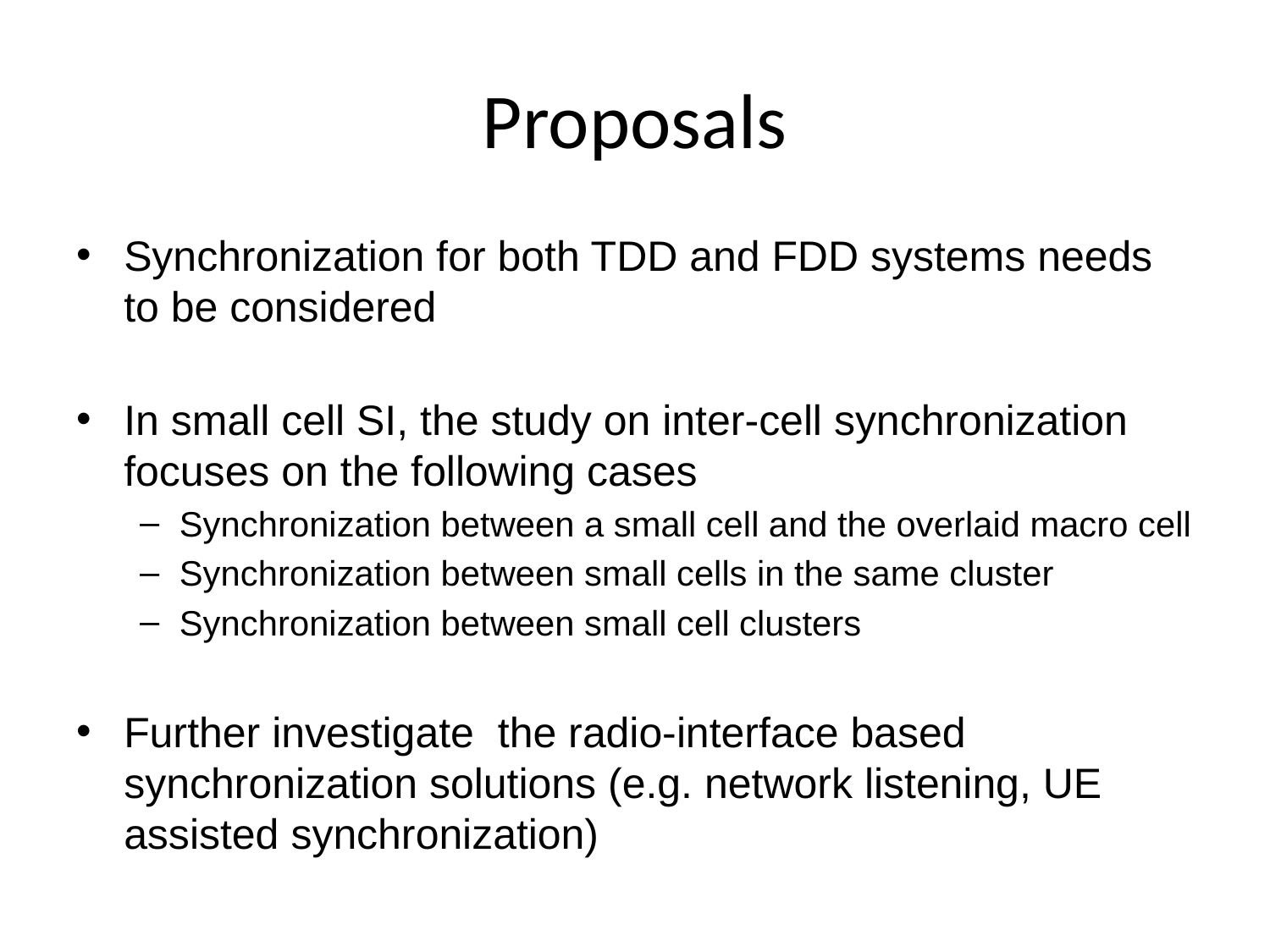

# Proposals
Synchronization for both TDD and FDD systems needs to be considered

In small cell SI, the study on inter-cell synchronization focuses on the following cases
Synchronization between a small cell and the overlaid macro cell
Synchronization between small cells in the same cluster
Synchronization between small cell clusters

Further investigate  the radio-interface based synchronization solutions (e.g. network listening, UE assisted synchronization)